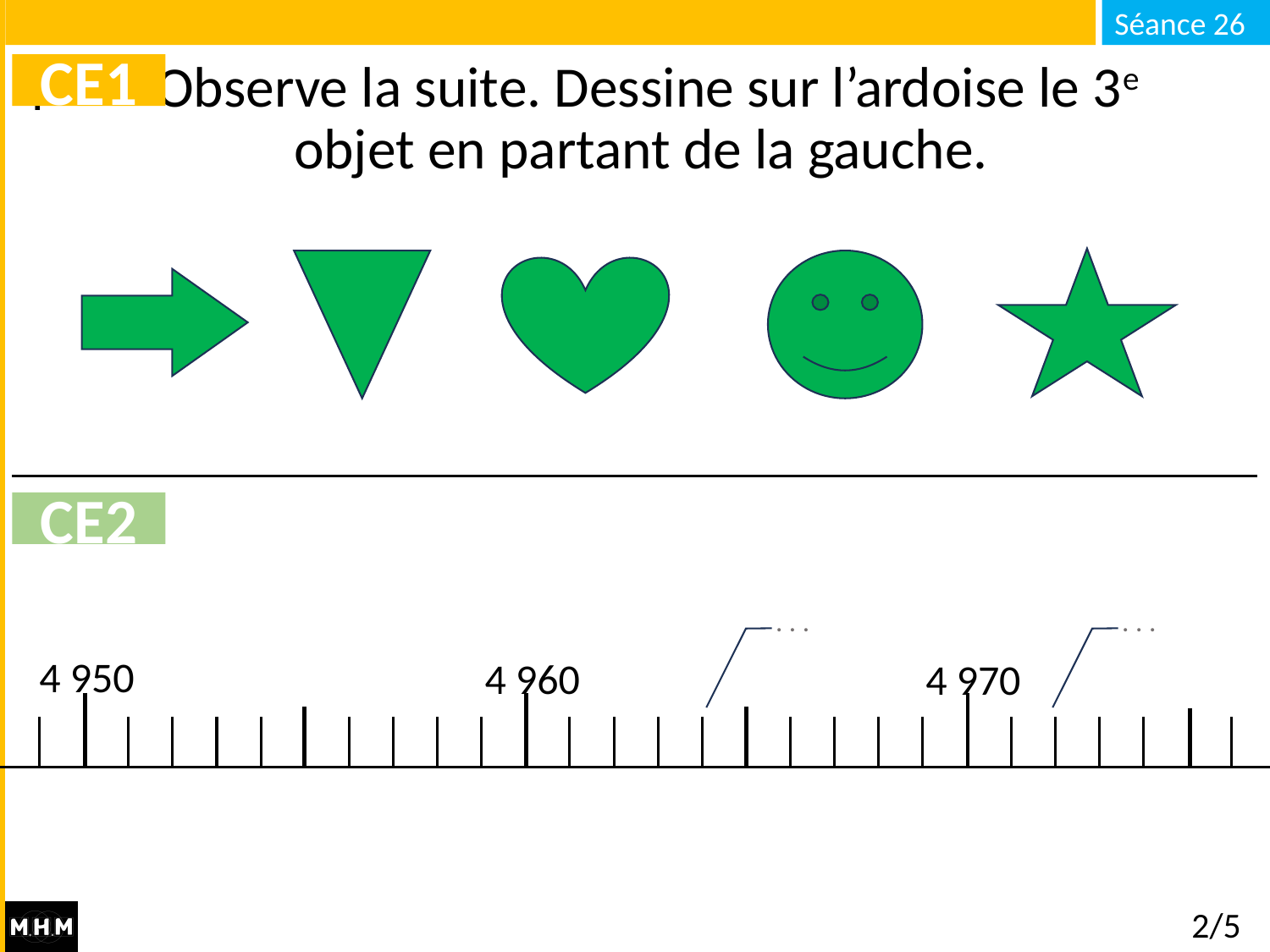

# Observe la suite. Dessine sur l’ardoise le 3e objet en partant de la gauche.
CE1

CE2
. . .
. . .
4 950
4 960
4 970
2/5